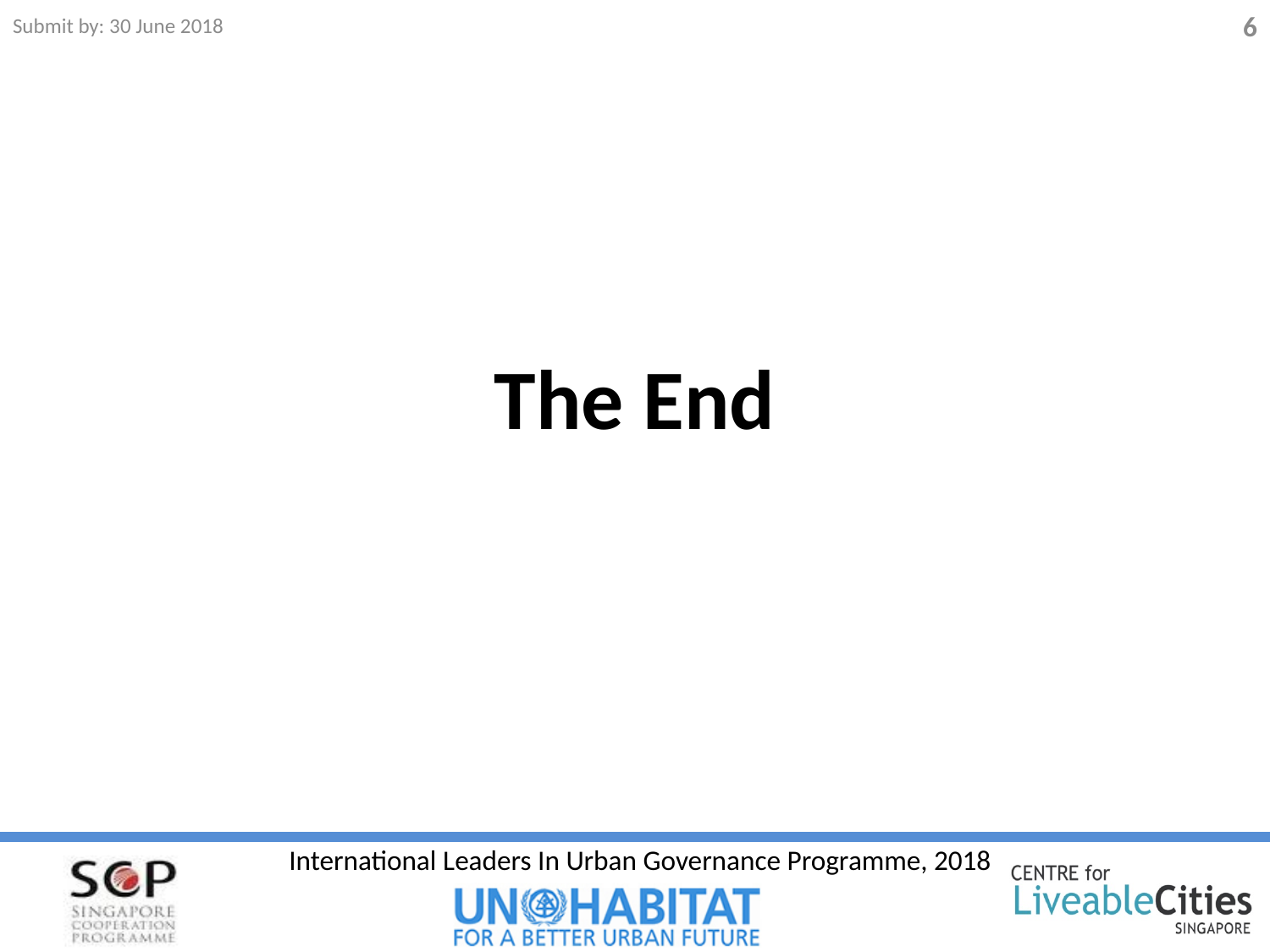

Submit by: 30 June 2018
6
The End